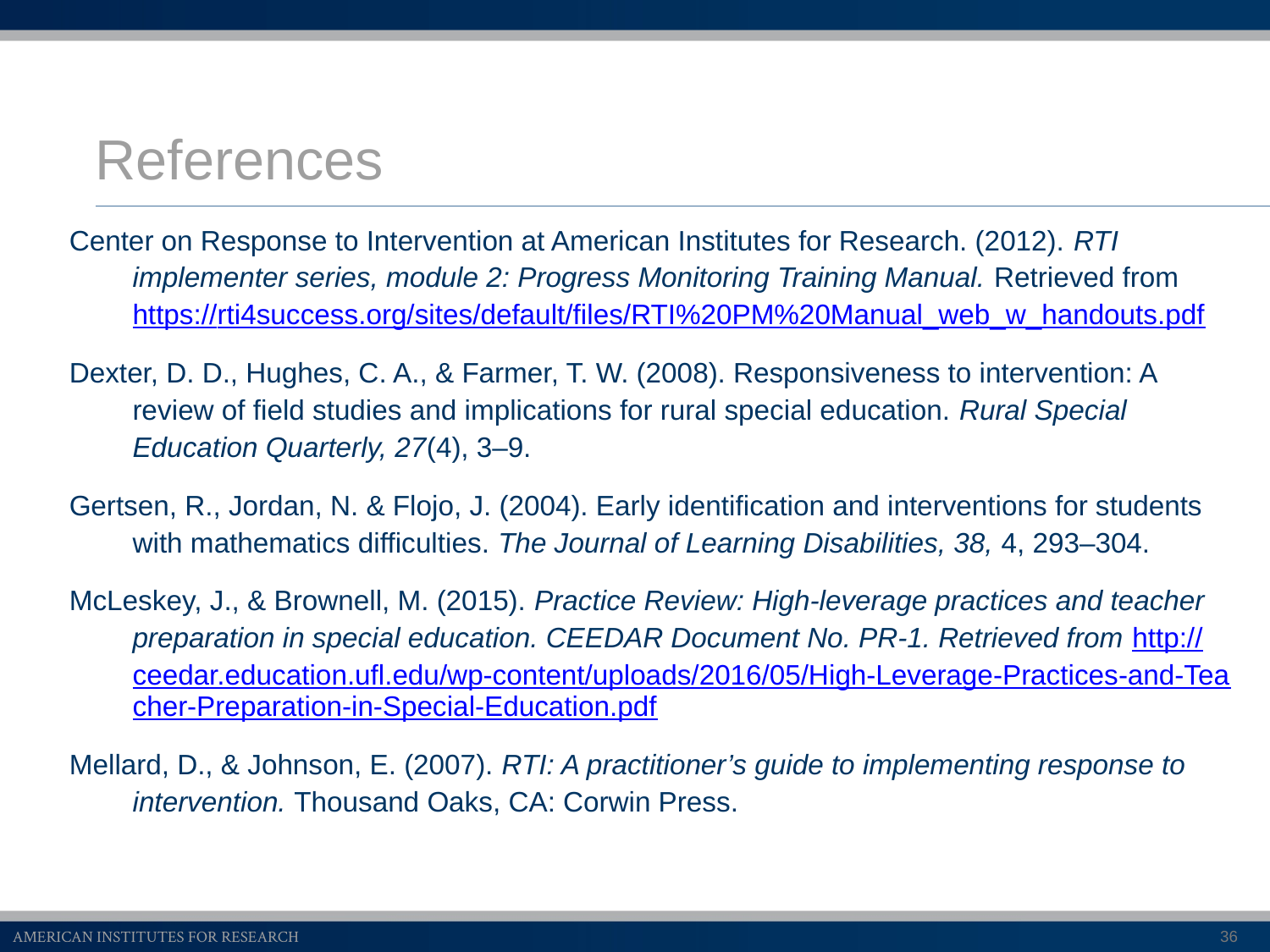

# References
Center on Response to Intervention at American Institutes for Research. (2012). RTI implementer series, module 2: Progress Monitoring Training Manual. Retrieved from https://rti4success.org/sites/default/files/RTI%20PM%20Manual_web_w_handouts.pdf
Dexter, D. D., Hughes, C. A., & Farmer, T. W. (2008). Responsiveness to intervention: A review of field studies and implications for rural special education. Rural Special Education Quarterly, 27(4), 3–9.
Gertsen, R., Jordan, N. & Flojo, J. (2004). Early identification and interventions for students with mathematics difficulties. The Journal of Learning Disabilities, 38, 4, 293–304.
McLeskey, J., & Brownell, M. (2015). Practice Review: High-leverage practices and teacher preparation in special education. CEEDAR Document No. PR-1. Retrieved from http://ceedar.education.ufl.edu/wp-content/uploads/2016/05/High-Leverage-Practices-and-Teacher-Preparation-in-Special-Education.pdf
Mellard, D., & Johnson, E. (2007). RTI: A practitioner’s guide to implementing response to intervention. Thousand Oaks, CA: Corwin Press.

36